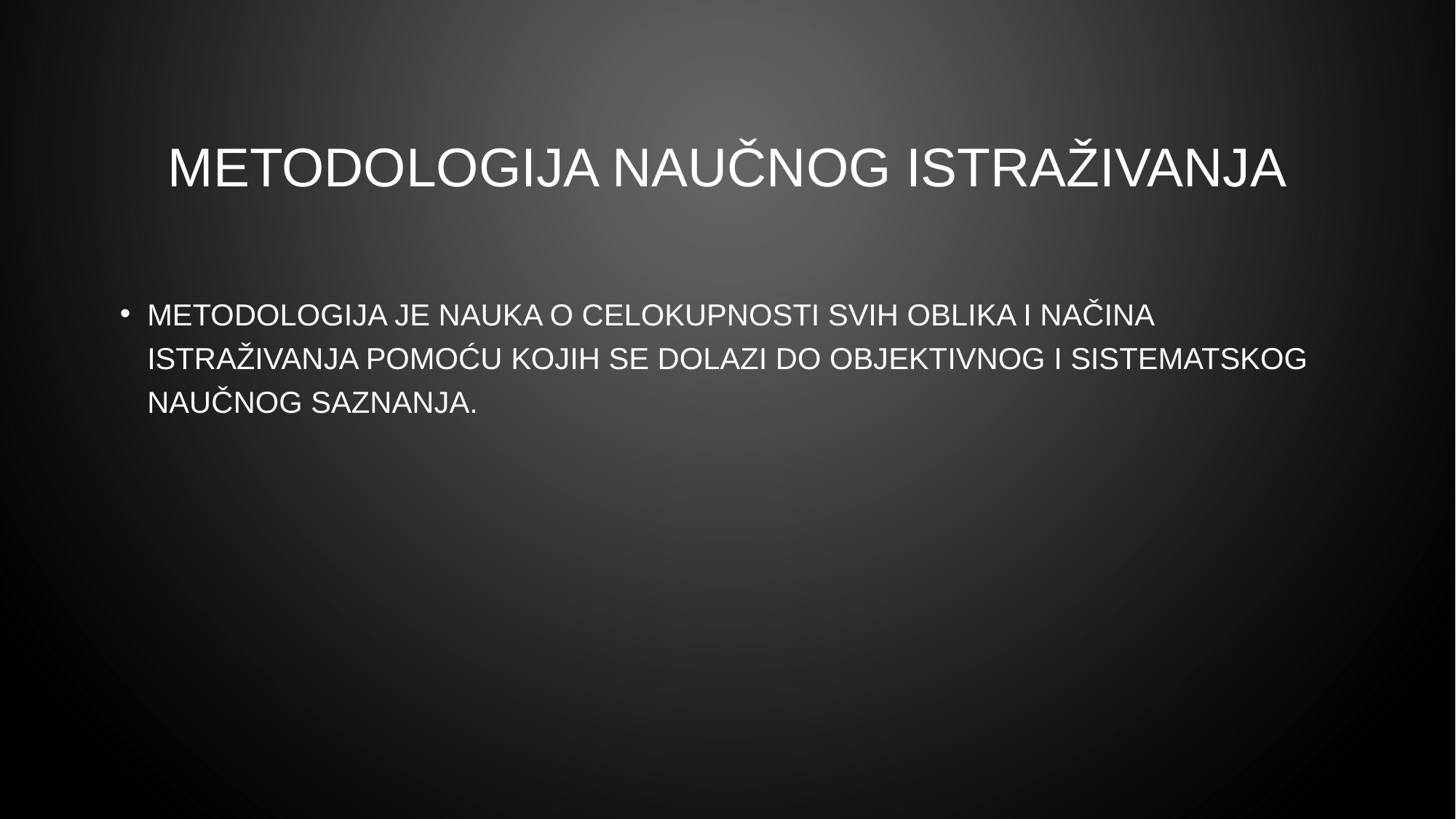

# METODOLOGIJA NAUČNOG ISTRAŽIVANJA
Metodologija je nauka o celokupnosti svih oblika i načina istraživanja pomoću kojih se dolazi do objektivnog i sistematskog naučnog saznanja.